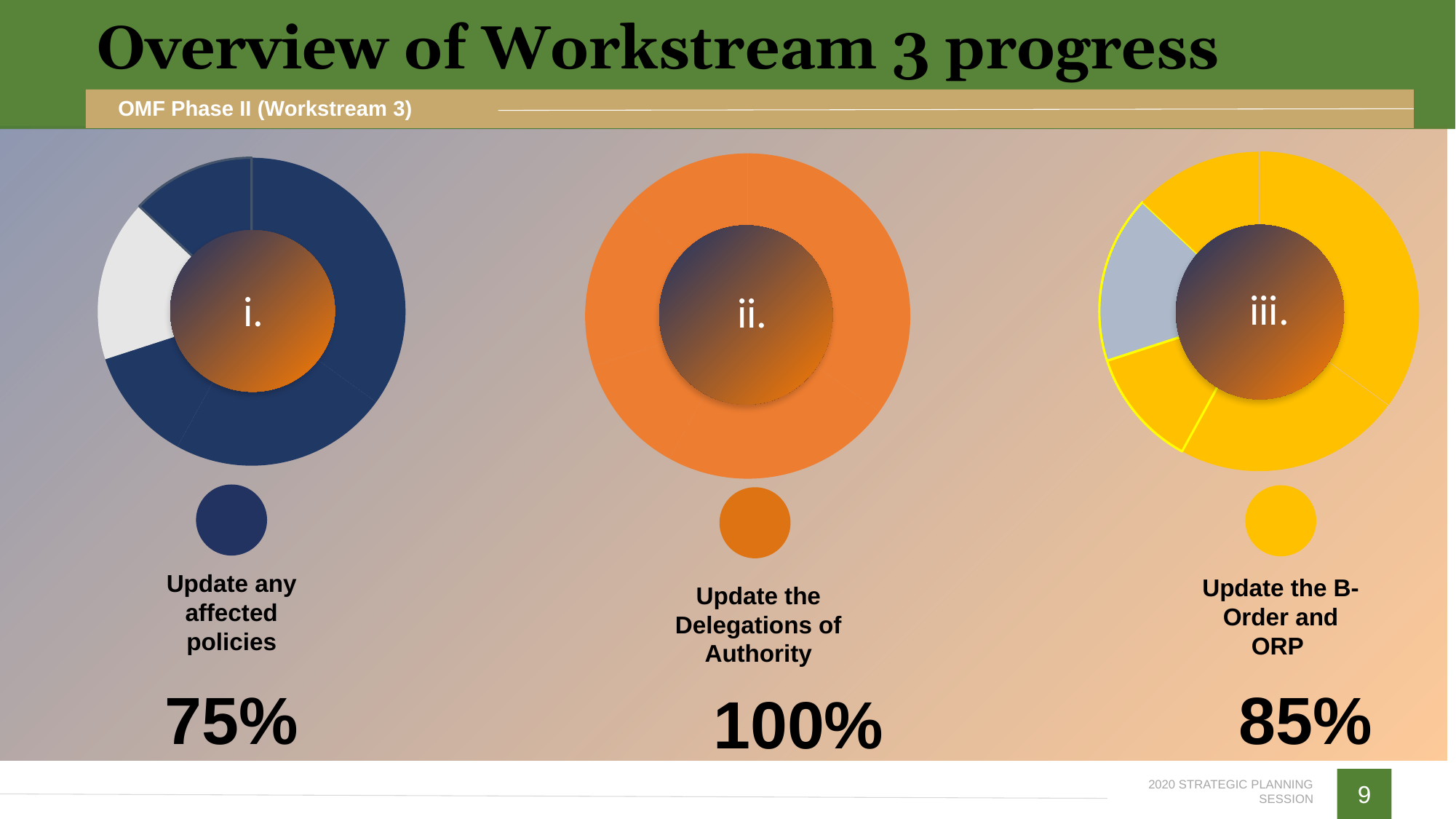

Overview of Workstream 3 progress

OMF Phase II (Workstream 3)

### Chart

| Category | Sales |
|---|---|
| 1st Qtr | 35.0 |
| 2nd Qtr | 23.0 |
| 3rd Qtr | 12.0 |
| 4th Qtr | 17.0 |
| 5th Qtr | 13.0 |

### Chart

| Category | Sales |
|---|---|
| 1st Qtr | 35.0 |
| 2nd Qtr | 23.0 |
| 3rd Qtr | 12.0 |
| 4th Qtr | 17.0 |
| 5th Qtr | 13.0 |

### Chart

| Category | Sales |
|---|---|
| 1st Qtr | 35.0 |
| 2nd Qtr | 23.0 |
| 3rd Qtr | 12.0 |
| 4th Qtr | 17.0 |
| 5th Qtr | 13.0 |
iii.

ii.

i.

Update any affected policies
Update the B-Order and ORP
Update the Delegations of Authority
85%
75%
100%